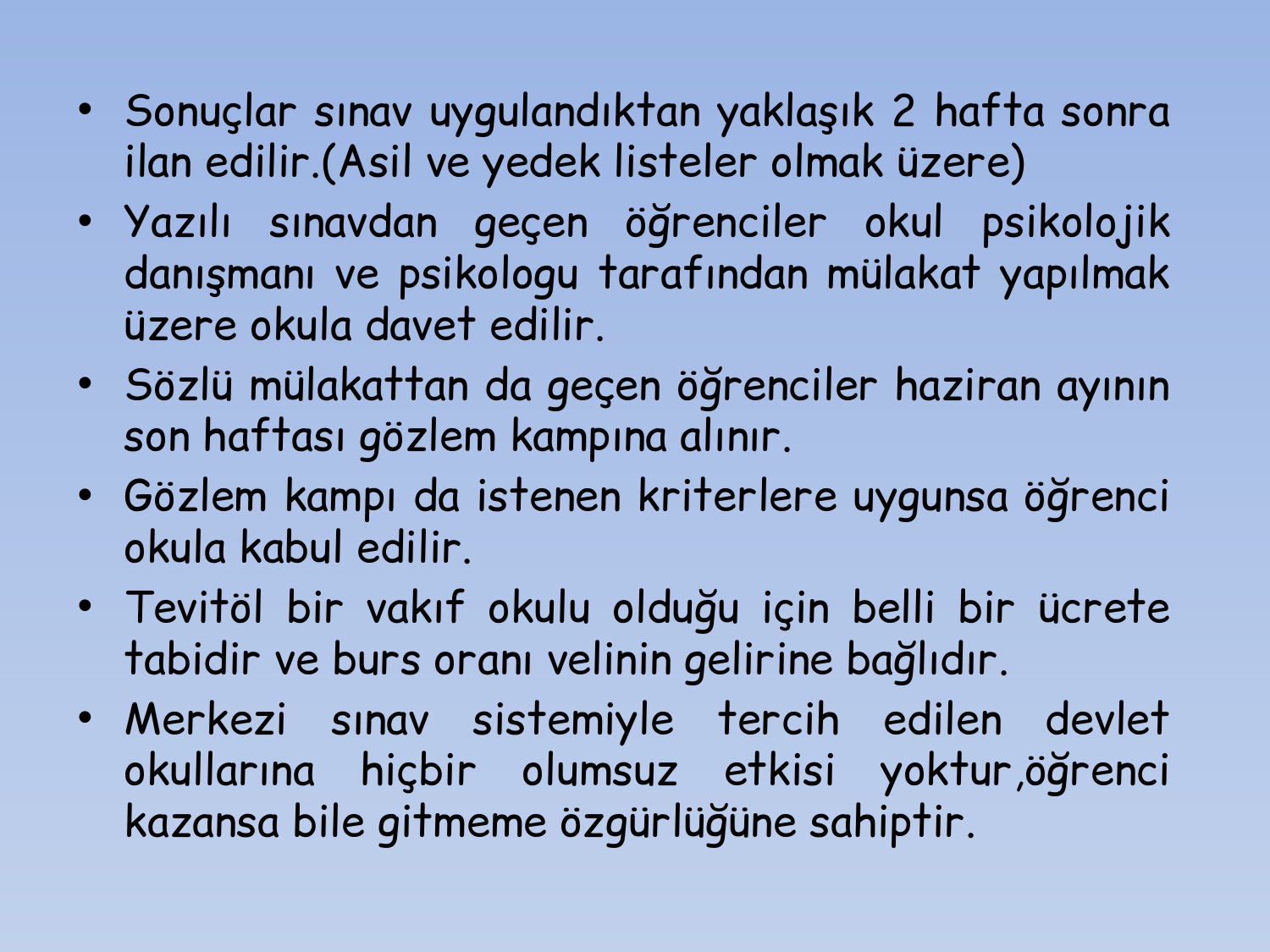

Sonuçlar sınav uygulandıktan yaklaşık 2 hafta sonra ilan edilir.(Asil ve yedek listeler olmak üzere)
Yazılı sınavdan geçen öğrenciler okul psikolojik danışmanı ve psikologu tarafından mülakat yapılmak üzere okula davet edilir.
Sözlü mülakattan da geçen öğrenciler haziran ayının son haftası gözlem kampına alınır.
Gözlem kampı da istenen kriterlere uygunsa öğrenci okula kabul edilir.
Tevitöl bir vakıf okulu olduğu için belli bir ücrete tabidir ve burs oranı velinin gelirine bağlıdır.
Merkezi sınav sistemiyle tercih edilen devlet okullarına hiçbir olumsuz etkisi yoktur,öğrenci kazansa bile gitmeme özgürlüğüne sahiptir.